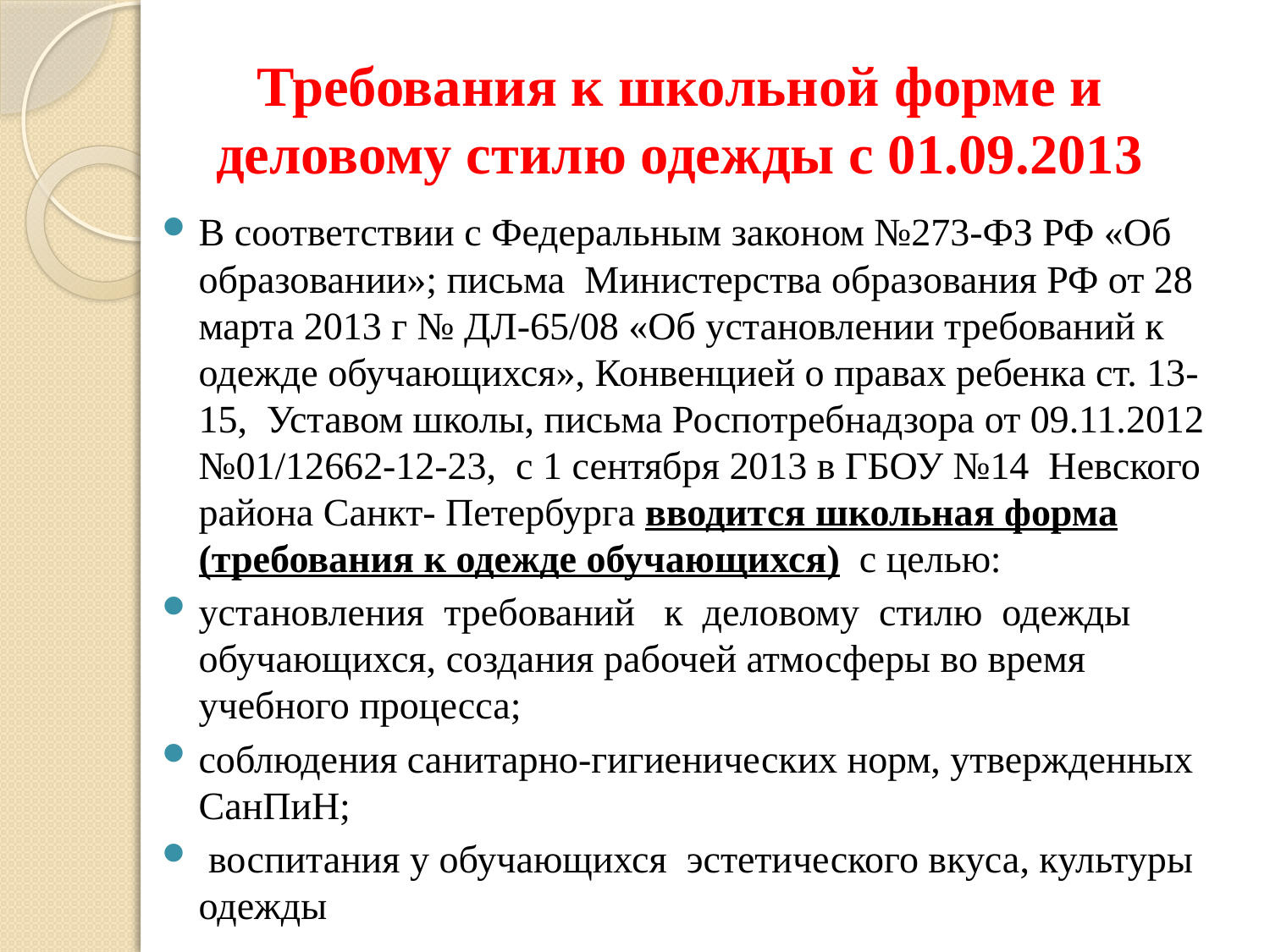

# Требования к школьной форме и деловому стилю одежды с 01.09.2013
В соответствии с Федеральным законом №273-ФЗ РФ «Об образовании»; письма  Министерства образования РФ от 28 марта 2013 г № ДЛ-65/08 «Об установлении требований к одежде обучающихся», Конвенцией о правах ребенка ст. 13-15,  Уставом школы, письма Роспотребнадзора от 09.11.2012 №01/12662-12-23,  с 1 сентября 2013 в ГБОУ №14  Невского района Санкт- Петербурга вводится школьная форма (требования к одежде обучающихся)  с целью:
установления  требований   к  деловому  стилю  одежды обучающихся, создания рабочей атмосферы во время учебного процесса;
соблюдения санитарно-гигиенических норм, утвержденных СанПиН;
 воспитания у обучающихся  эстетического вкуса, культуры  одежды